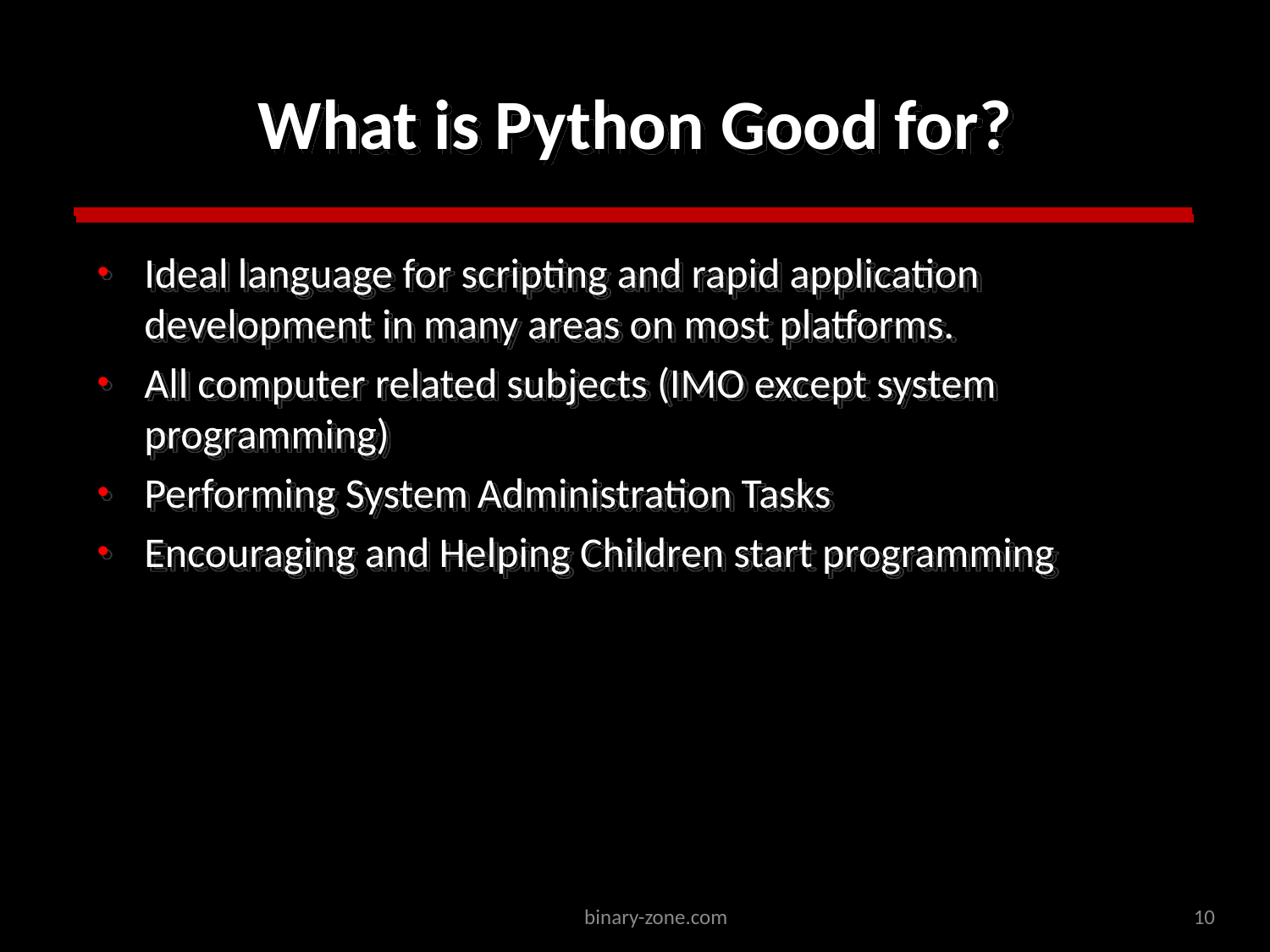

# What is Python Good for?
Ideal language for scripting and rapid application development in many areas on most platforms.
All computer related subjects (IMO except system programming)
Performing System Administration Tasks
Encouraging and Helping Children start programming